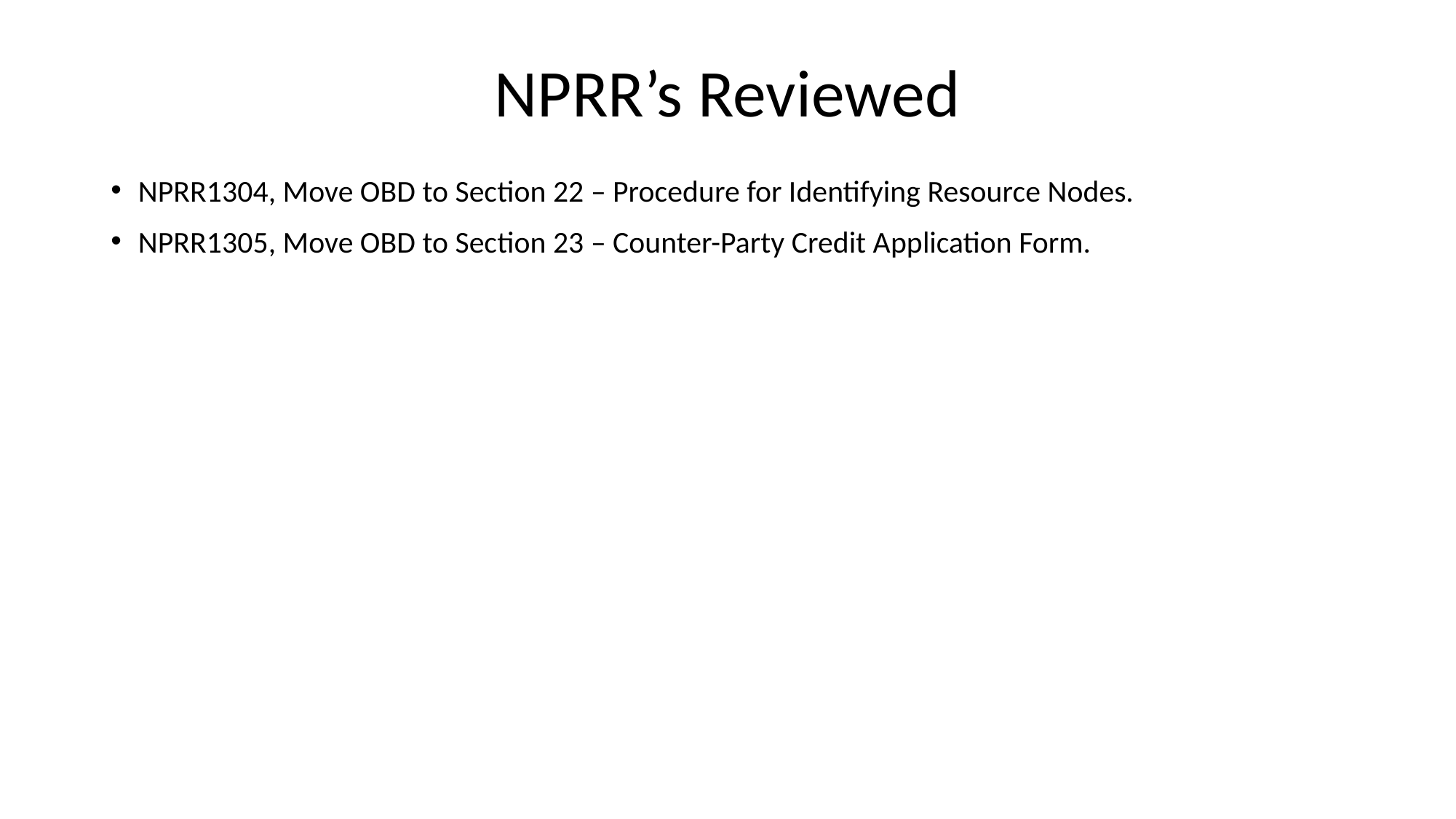

# NPRR’s Reviewed
NPRR1304, Move OBD to Section 22 – Procedure for Identifying Resource Nodes.
NPRR1305, Move OBD to Section 23 – Counter-Party Credit Application Form.